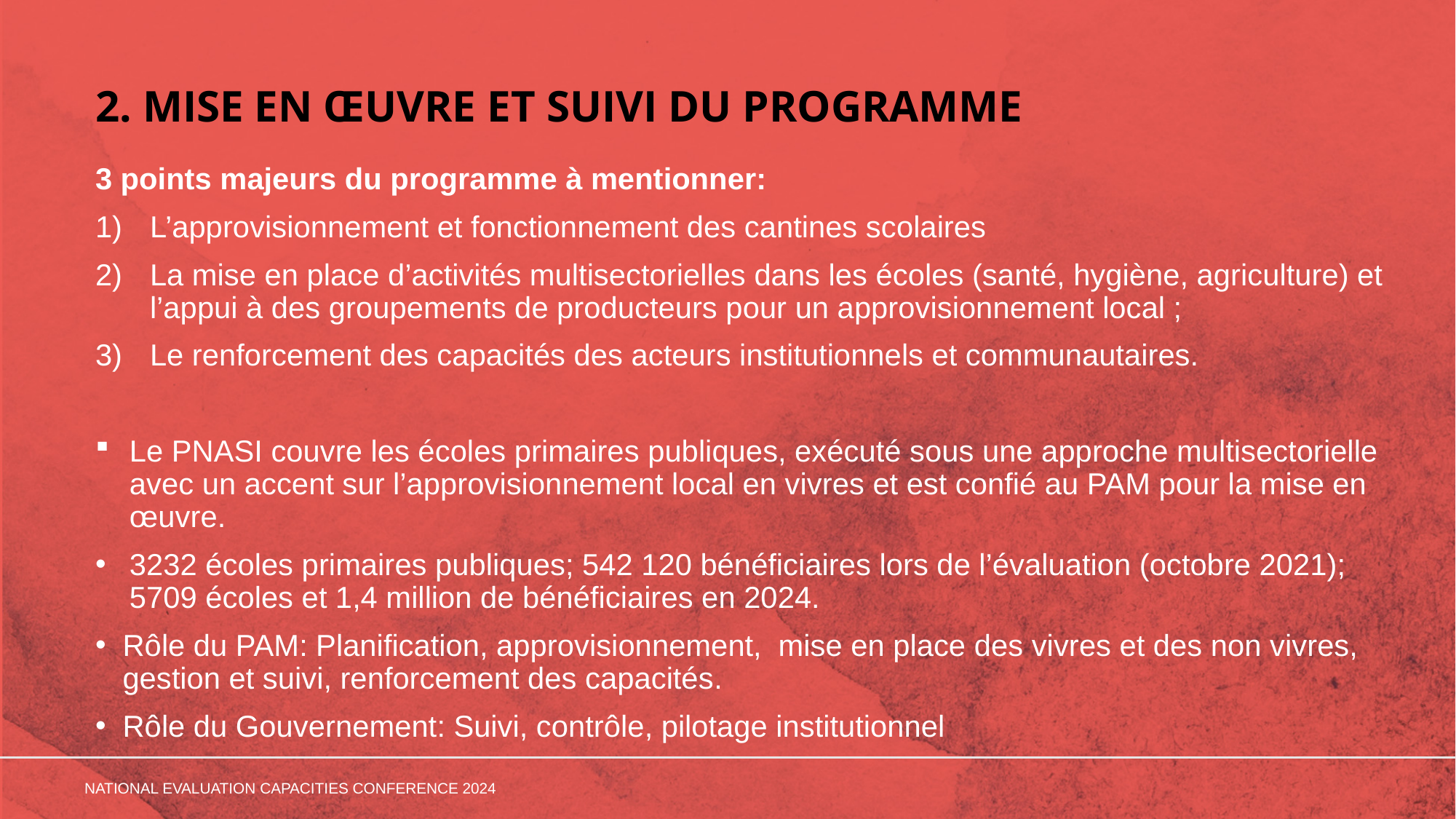

# 2. MISE EN ŒUVRE ET SUIVI DU PROGRAMME
3 points majeurs du programme à mentionner:
L’approvisionnement et fonctionnement des cantines scolaires
La mise en place d’activités multisectorielles dans les écoles (santé, hygiène, agriculture) et l’appui à des groupements de producteurs pour un approvisionnement local ;
Le renforcement des capacités des acteurs institutionnels et communautaires.

Le PNASI couvre les écoles primaires publiques, exécuté sous une approche multisectorielle avec un accent sur l’approvisionnement local en vivres et est confié au PAM pour la mise en œuvre.
3232 écoles primaires publiques; 542 120 bénéficiaires lors de l’évaluation (octobre 2021); 5709 écoles et 1,4 million de bénéficiaires en 2024.
Rôle du PAM: Planification, approvisionnement,  mise en place des vivres et des non vivres, gestion et suivi, renforcement des capacités.
Rôle du Gouvernement: Suivi, contrôle, pilotage institutionnel